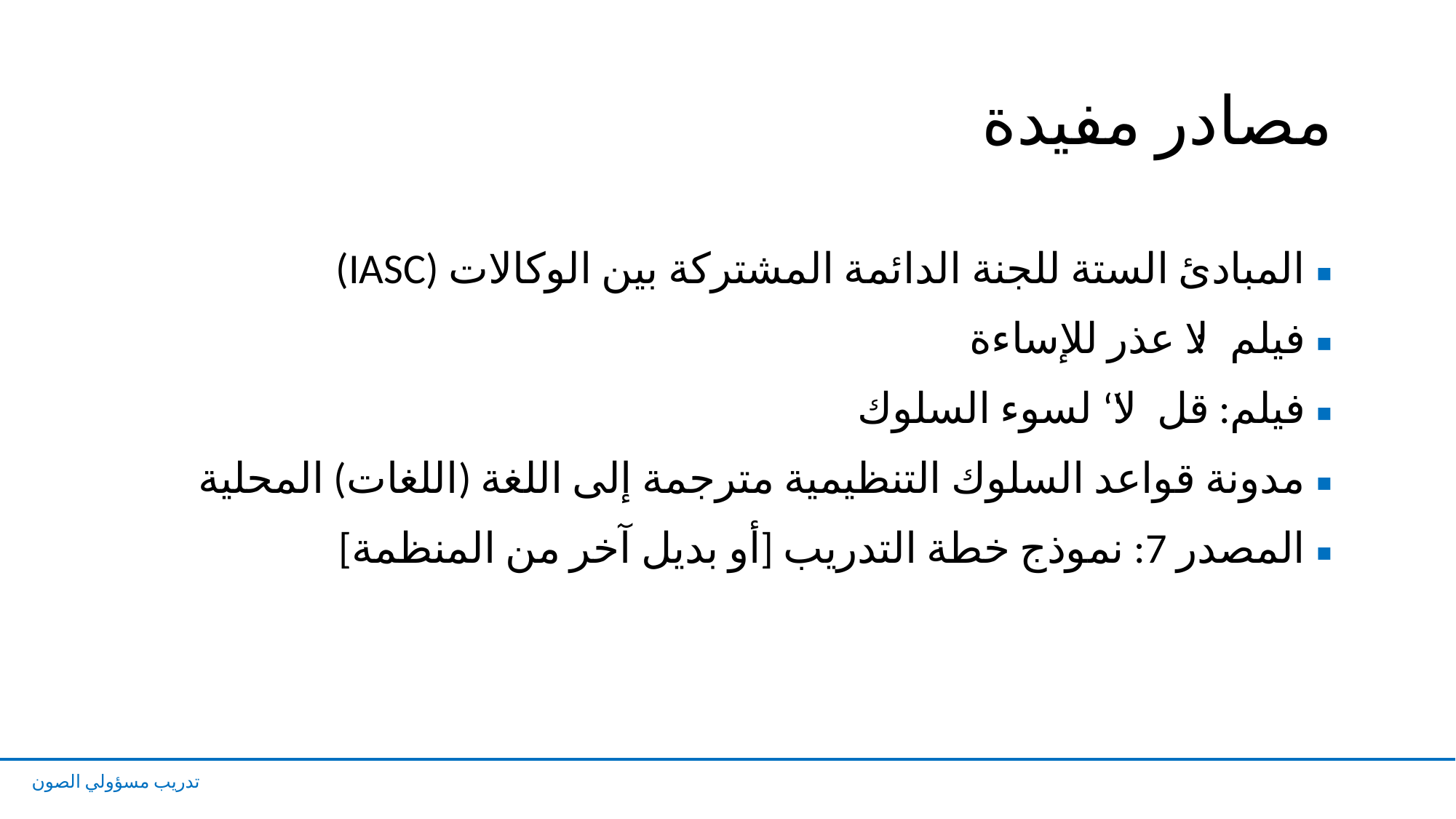

# مصادر مفيدة
المبادئ الستة للجنة الدائمة المشتركة بين الوكالات (IASC)
فيلم: لا عذر للإساءة
فيلم: قل ‘لا‘ لسوء السلوك
مدونة قواعد السلوك التنظيمية مترجمة إلى اللغة (اللغات) المحلية
المصدر 7: نموذج خطة التدريب [أو بديل آخر من المنظمة]

تدريب مسؤولي الصون